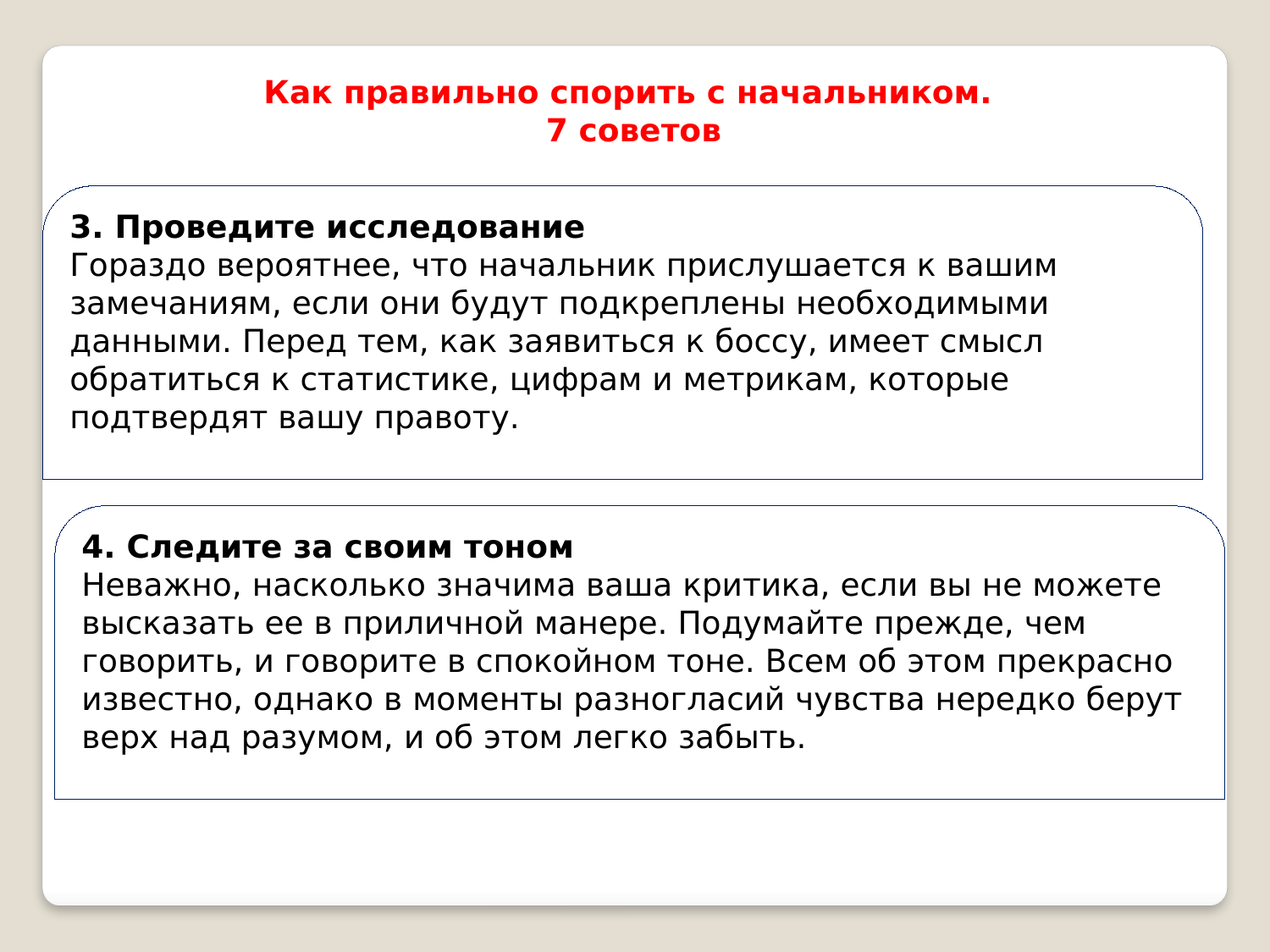

Как правильно спорить с начальником.
7 советов
3. Проведите исследование
Гораздо вероятнее, что начальник прислушается к вашим замечаниям, если они будут подкреплены необходимыми данными. Перед тем, как заявиться к боссу, имеет смысл обратиться к статистике, цифрам и метрикам, которые подтвердят вашу правоту.

4. Следите за своим тоном
Неважно, насколько значима ваша критика, если вы не можете высказать ее в приличной манере. Подумайте прежде, чем говорить, и говорите в спокойном тоне. Всем об этом прекрасно известно, однако в моменты разногласий чувства нередко берут верх над разумом, и об этом легко забыть.